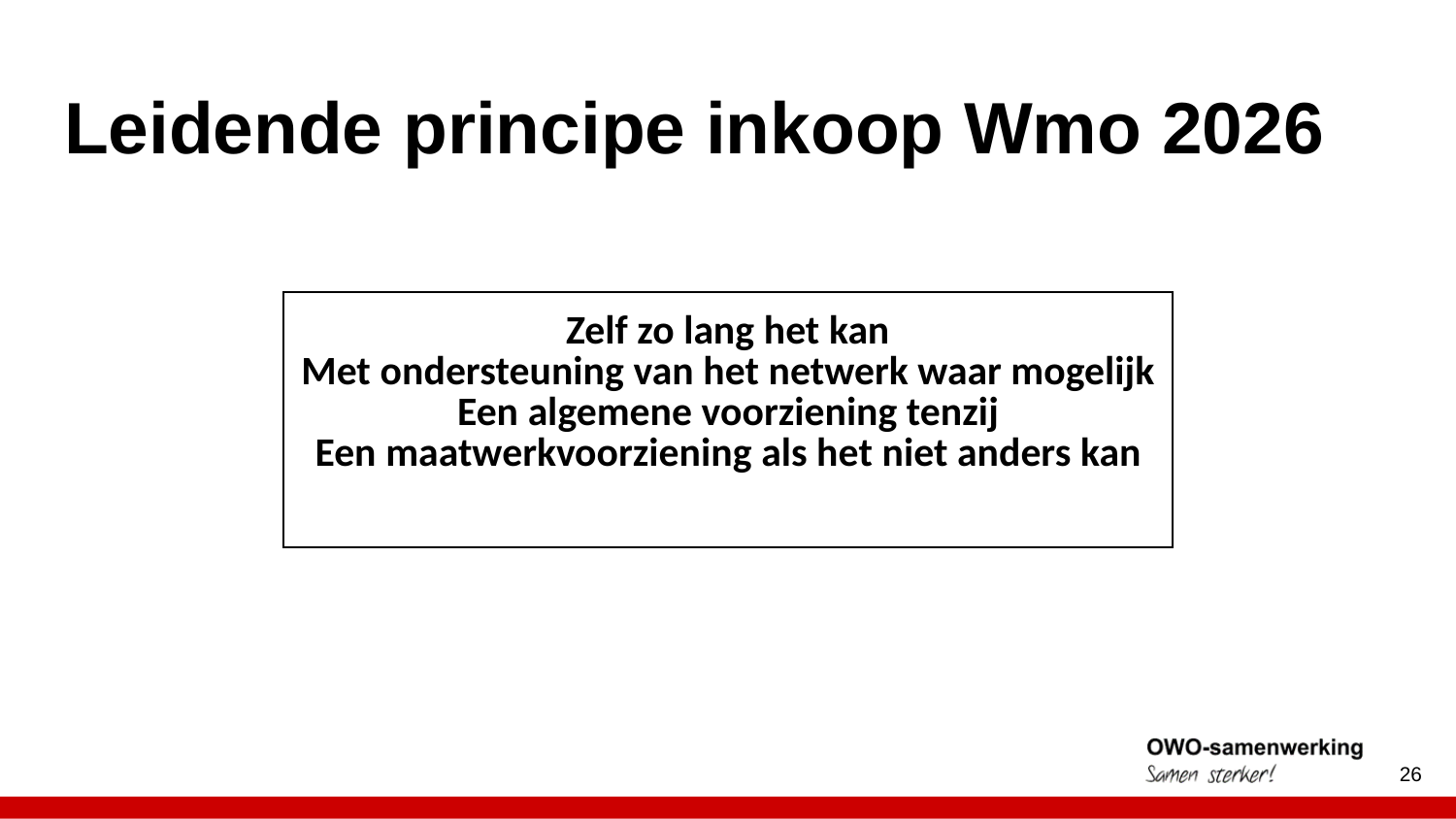

# Leidende principe inkoop Wmo 2026
| Zelf zo lang het kan Met ondersteuning van het netwerk waar mogelijk Een algemene voorziening tenzij Een maatwerkvoorziening als het niet anders kan |
| --- |
26